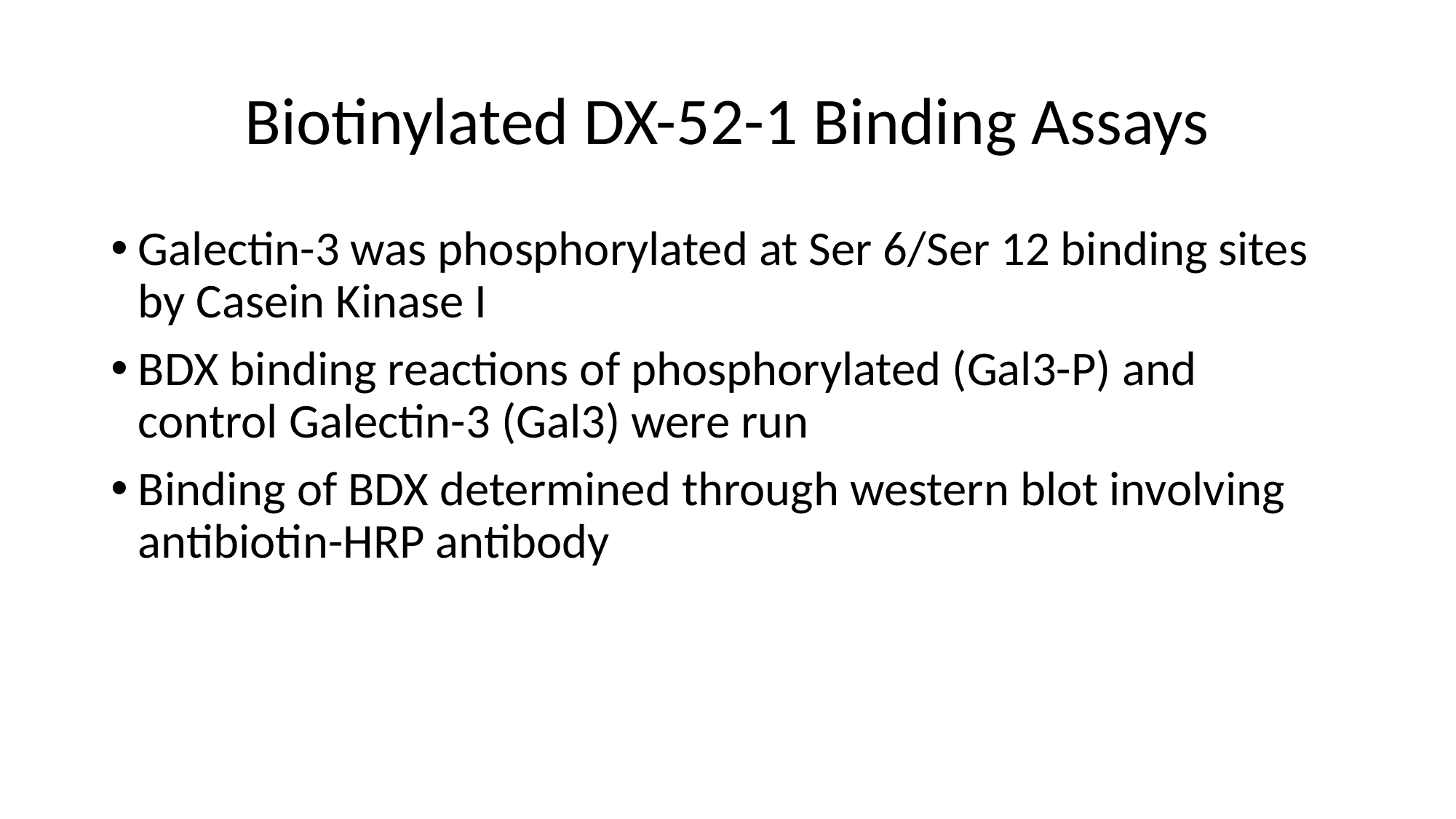

# Biotinylated DX-52-1 Binding Assays
Galectin-3 was phosphorylated at Ser 6/Ser 12 binding sites by Casein Kinase I
BDX binding reactions of phosphorylated (Gal3-P) and control Galectin-3 (Gal3) were run
Binding of BDX determined through western blot involving antibiotin-HRP antibody